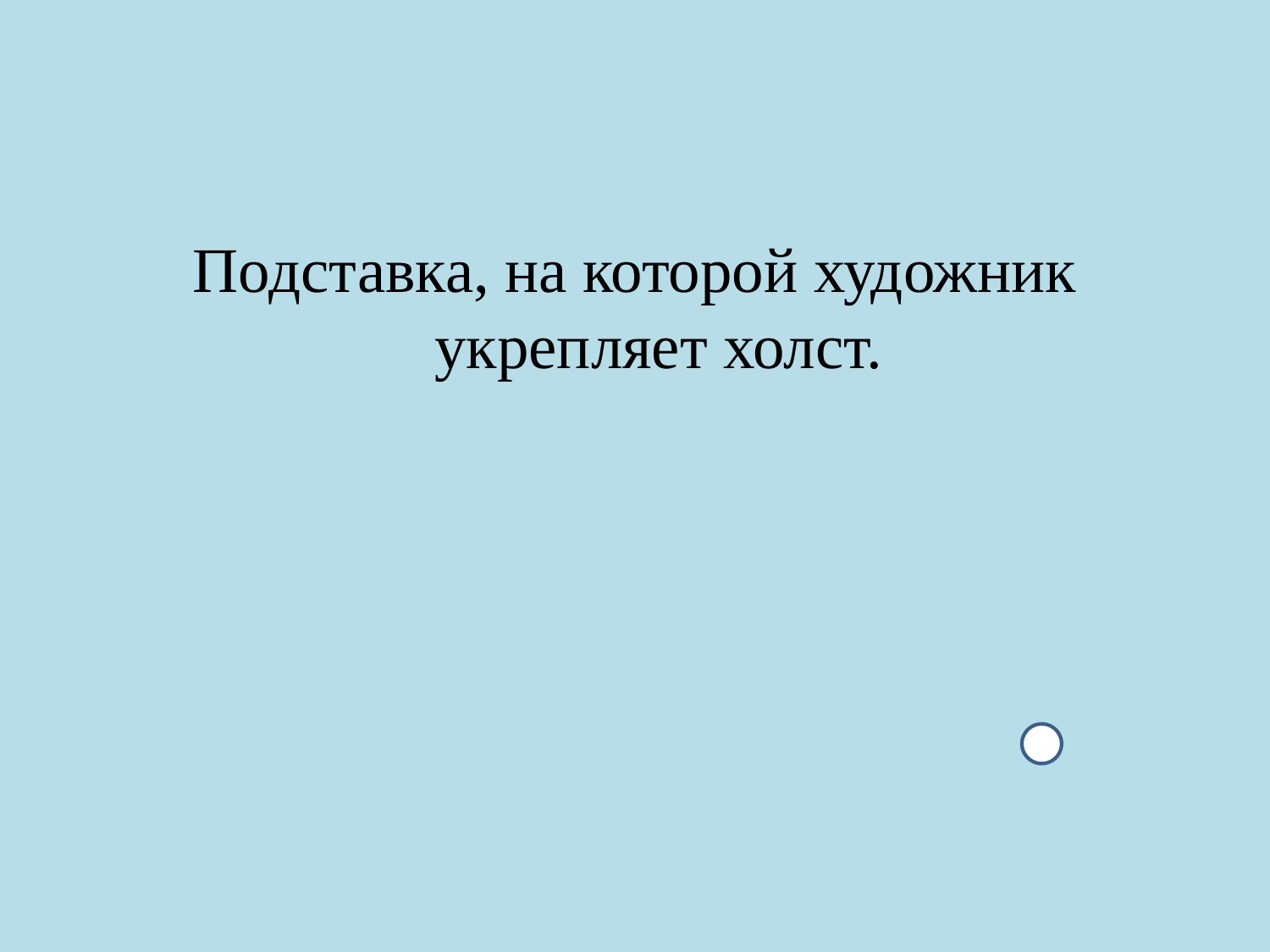

#
Подставка, на которой художник укрепляет холст.